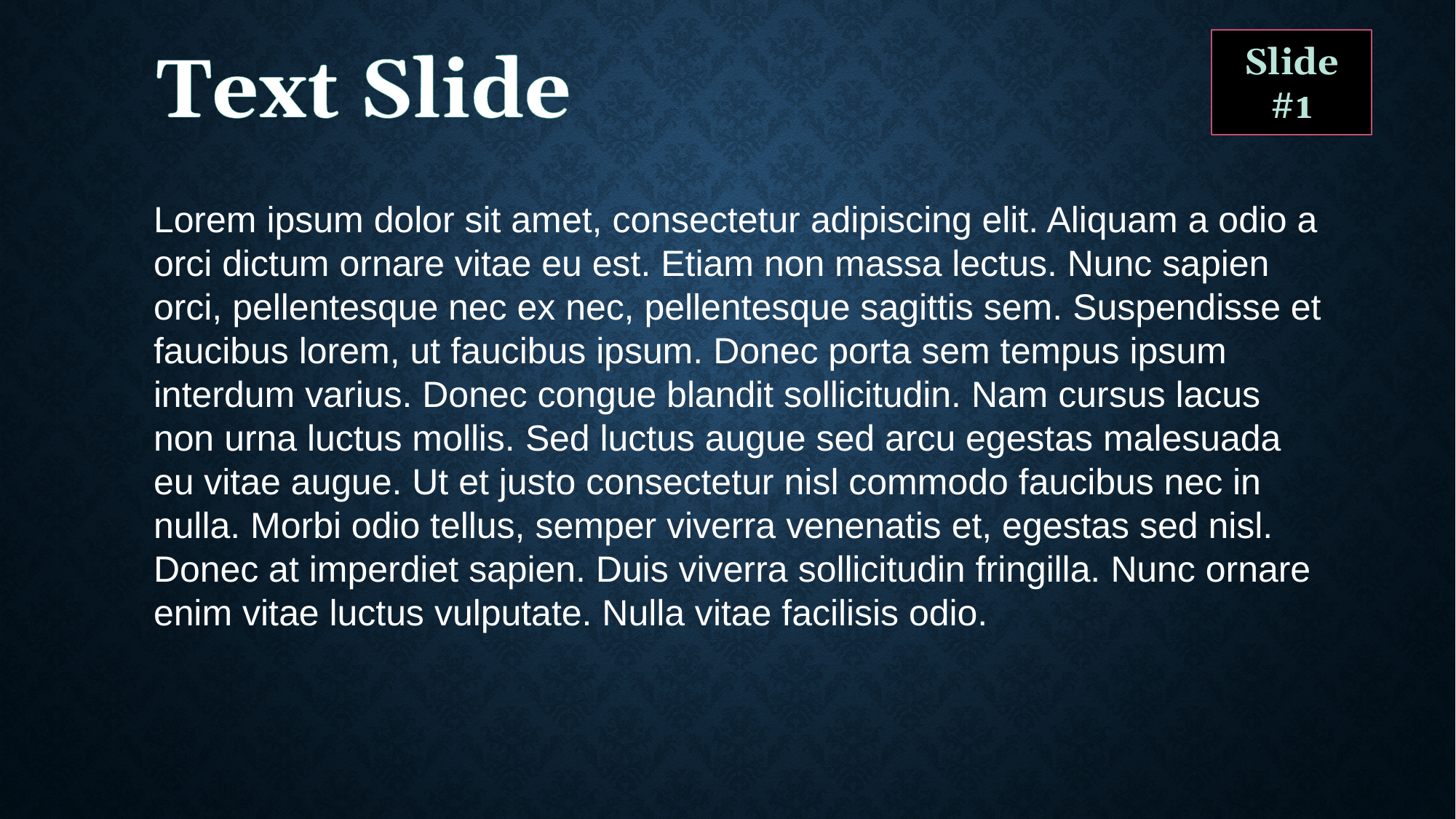

Text Slide

Slide #1
Lorem ipsum dolor sit amet, consectetur adipiscing elit. Aliquam a odio a orci dictum ornare vitae eu est. Etiam non massa lectus. Nunc sapien orci, pellentesque nec ex nec, pellentesque sagittis sem. Suspendisse et faucibus lorem, ut faucibus ipsum. Donec porta sem tempus ipsum interdum varius. Donec congue blandit sollicitudin. Nam cursus lacus non urna luctus mollis. Sed luctus augue sed arcu egestas malesuada eu vitae augue. Ut et justo consectetur nisl commodo faucibus nec in nulla. Morbi odio tellus, semper viverra venenatis et, egestas sed nisl. Donec at imperdiet sapien. Duis viverra sollicitudin fringilla. Nunc ornare enim vitae luctus vulputate. Nulla vitae facilisis odio.